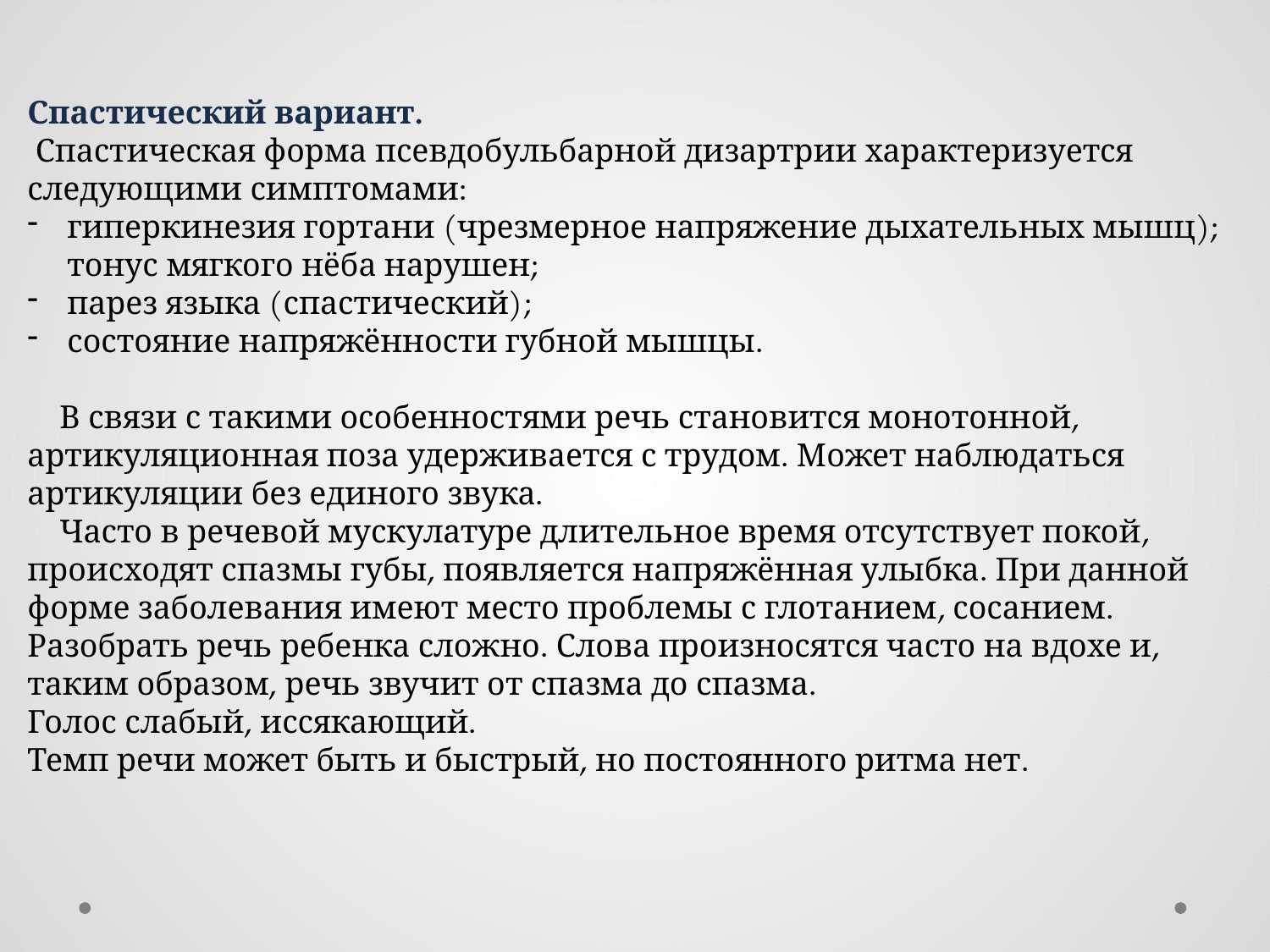

Спастический вариант.
 Спастическая форма псевдобульбарной дизартрии характеризуется следующими симптомами:
гиперкинезия гортани (чрезмерное напряжение дыхательных мышц); тонус мягкого нёба нарушен;
парез языка (спастический);
состояние напряжённости губной мышцы.

    В связи с такими особенностями речь становится монотонной, артикуляционная поза удерживается с трудом. Может наблюдаться артикуляции без единого звука.
    Часто в речевой мускулатуре длительное время отсутствует покой, происходят спазмы губы, появляется напряжённая улыбка. При данной форме заболевания имеют место проблемы с глотанием, сосанием. Разобрать речь ребенка сложно. Слова произносятся часто на вдохе и, таким образом, речь звучит от спазма до спазма.
Голос слабый, иссякающий.
Темп речи может быть и быстрый, но постоянного ритма нет.